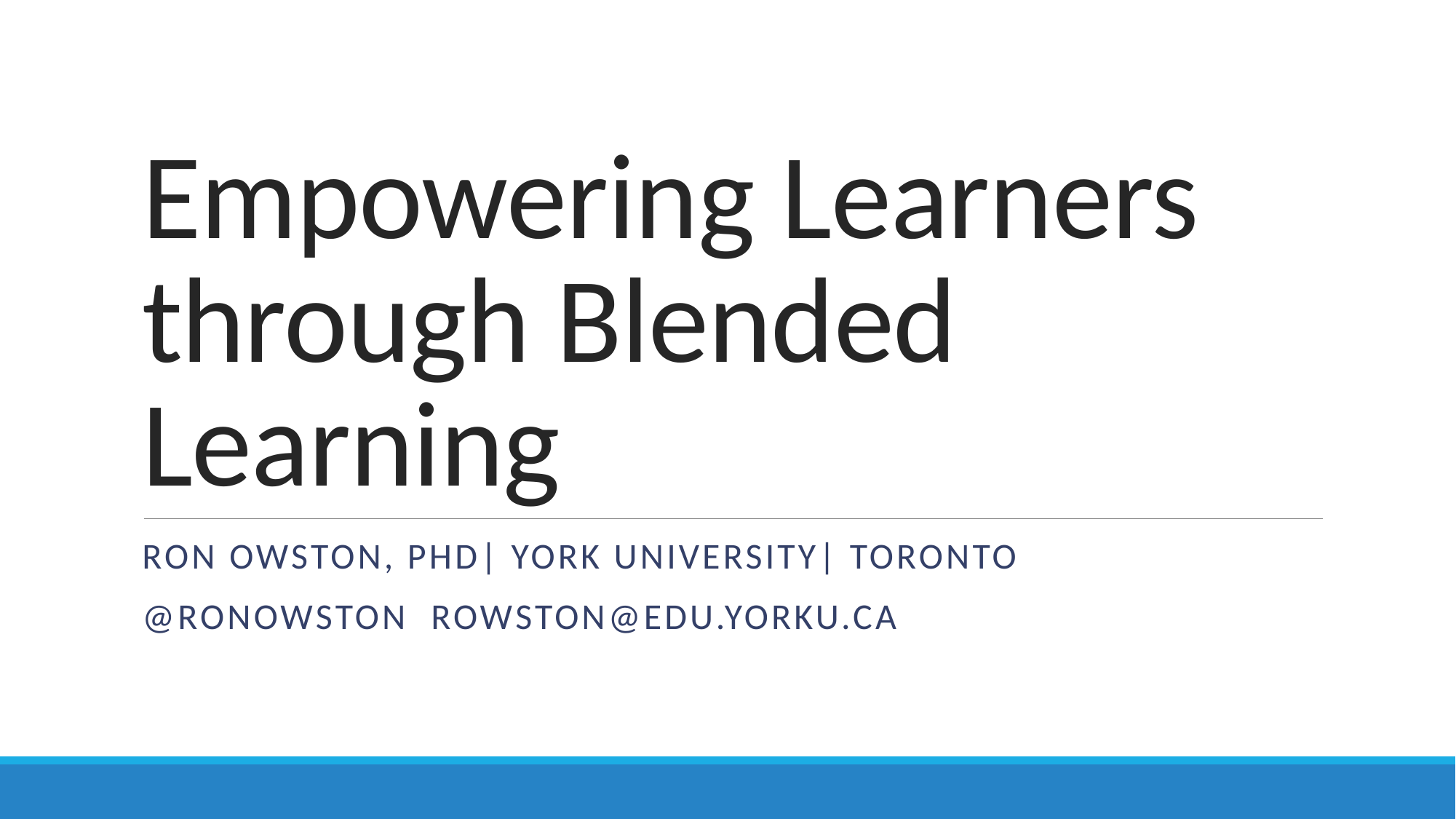

# Empowering Learners through Blended Learning
Ron owston, phd| York University| Toronto
@RonOwston  rowston@edu.yorku.ca